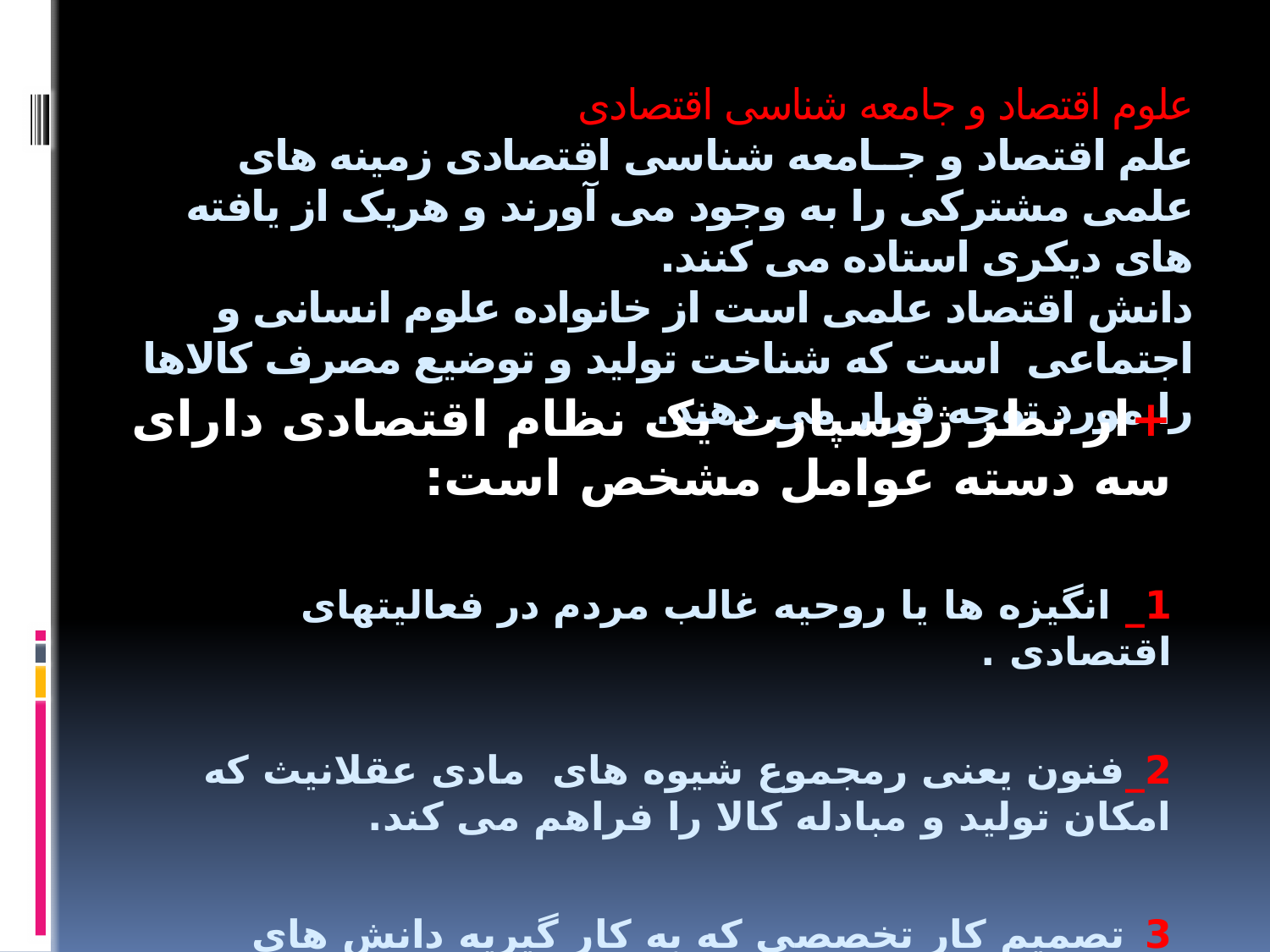

# علوم اقتصاد و جامعه شناسی اقتصادی علم اقتصاد و جــامعه شناسی اقتصادی زمینه های علمی مشترکی را به وجود می آورند و هریک از یافته های دیکری استاده می کنند. دانش اقتصاد علمی است از خانواده علوم انسانی و اجتماعی  است که شناخت تولید و توضیع مصرف کالاها را مورد توجه قرار می دهند.

+از نظر ژوسپارت یک نظام اقتصادی دارای سه دسته عوامل مشخص است:

1_ انگیزه ها یا روحیه غالب مردم در فعالیتهای اقتصادی .

2_فنون یعنی رمجموع شیوه های  مادی عقلانیث که امکان تولید و مبادله کالا را فراهم می کند.

3_تصمیم کار تخصصی که به کار گیریه دانش های تخصصی بستگی دارد.